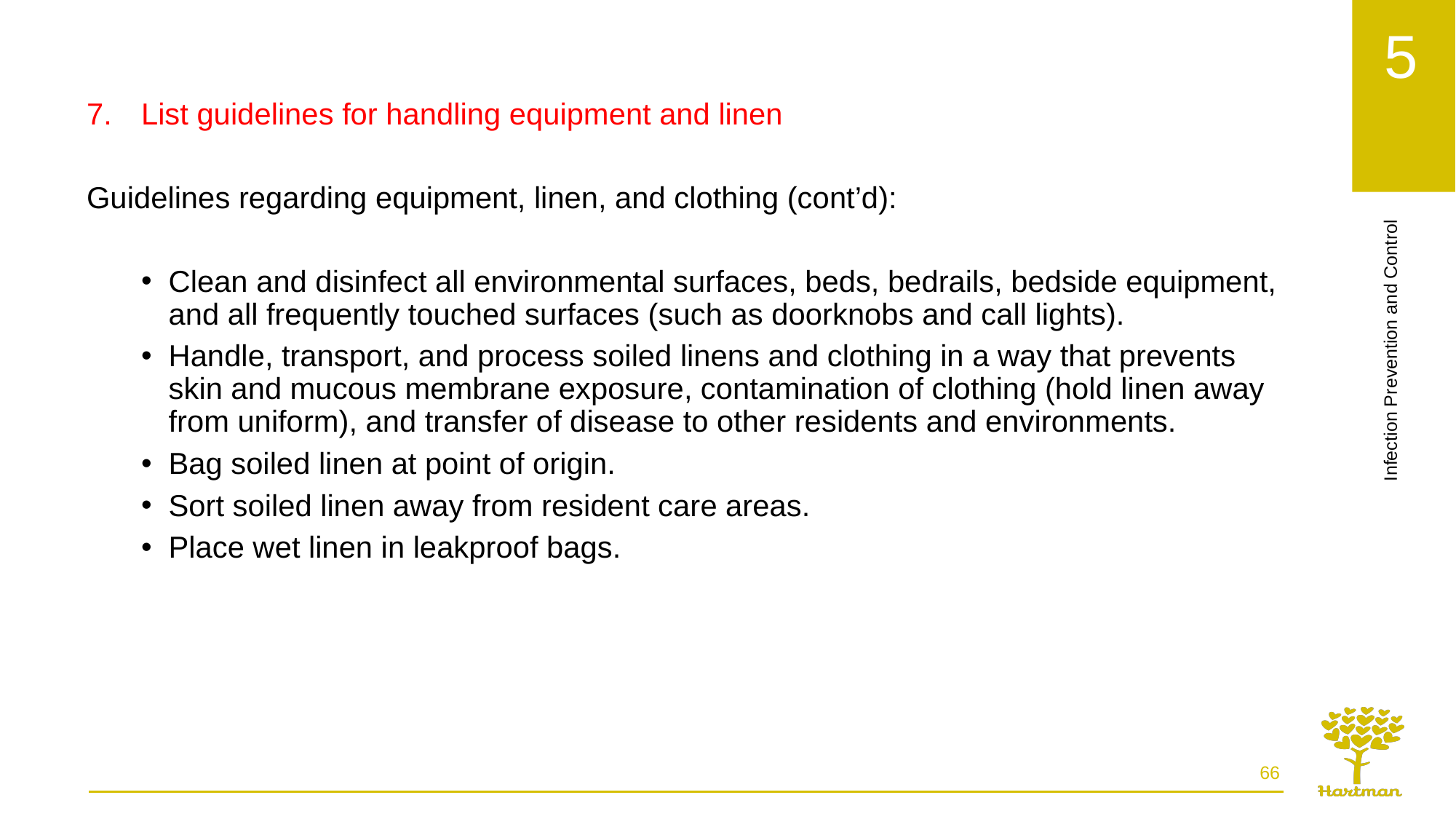

List guidelines for handling equipment and linen

Guidelines regarding equipment, linen, and clothing (cont’d):

Clean and disinfect all environmental surfaces, beds, bedrails, bedside equipment, and all frequently touched surfaces (such as doorknobs and call lights).
Handle, transport, and process soiled linens and clothing in a way that prevents skin and mucous membrane exposure, contamination of clothing (hold linen away from uniform), and transfer of disease to other residents and environments.
Bag soiled linen at point of origin.
Sort soiled linen away from resident care areas.
Place wet linen in leakproof bags.

66